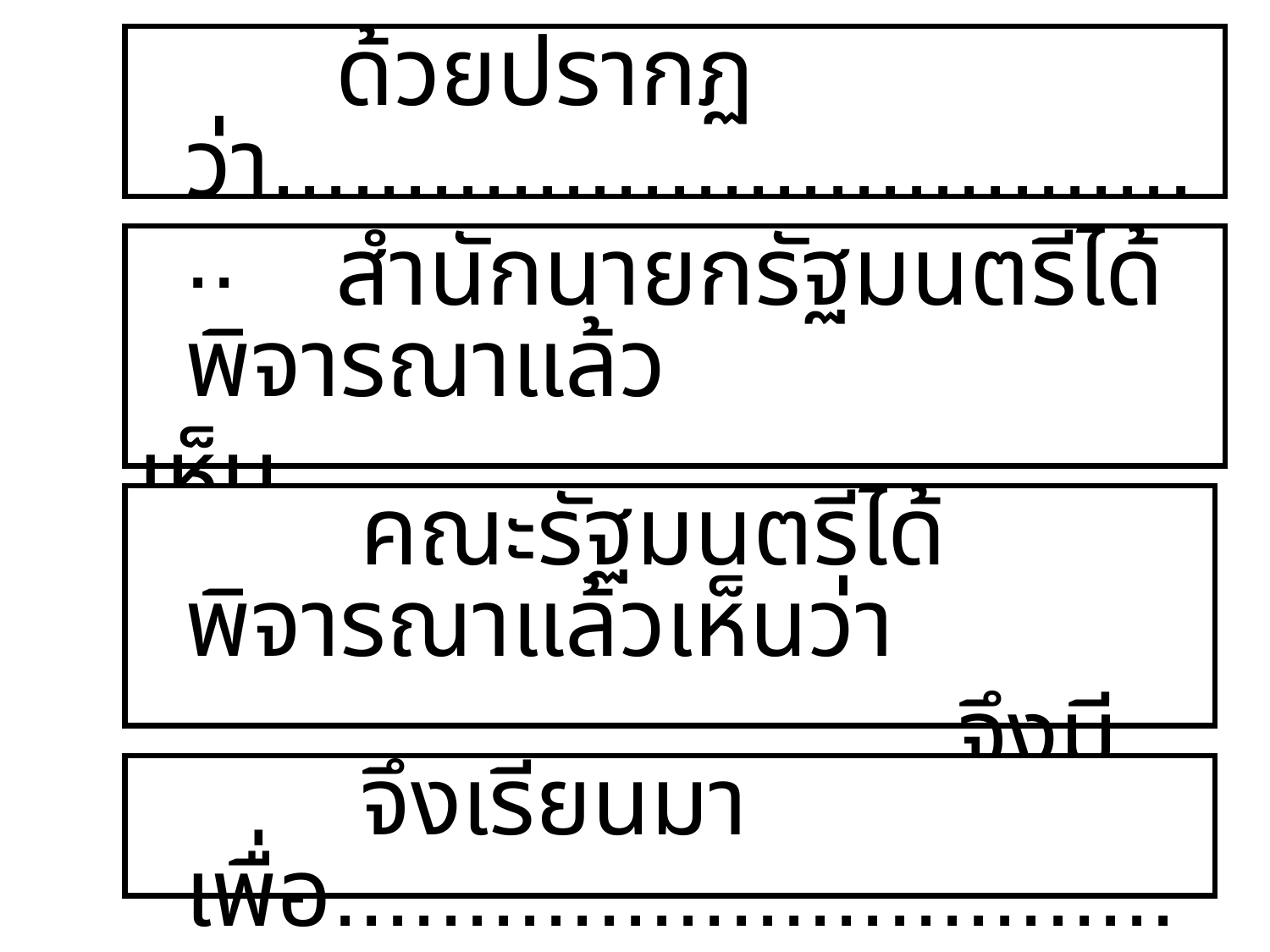

ด้วยปรากฏว่า.....................................
        สำนักนายกรัฐมนตรีได้พิจารณาแล้ว
เห็นว่า.......................................................
         คณะรัฐมนตรีได้พิจารณาแล้วเห็นว่า
.............................  จึงมีมติว่า ...................
         จึงเรียนมาเพื่อ.................................